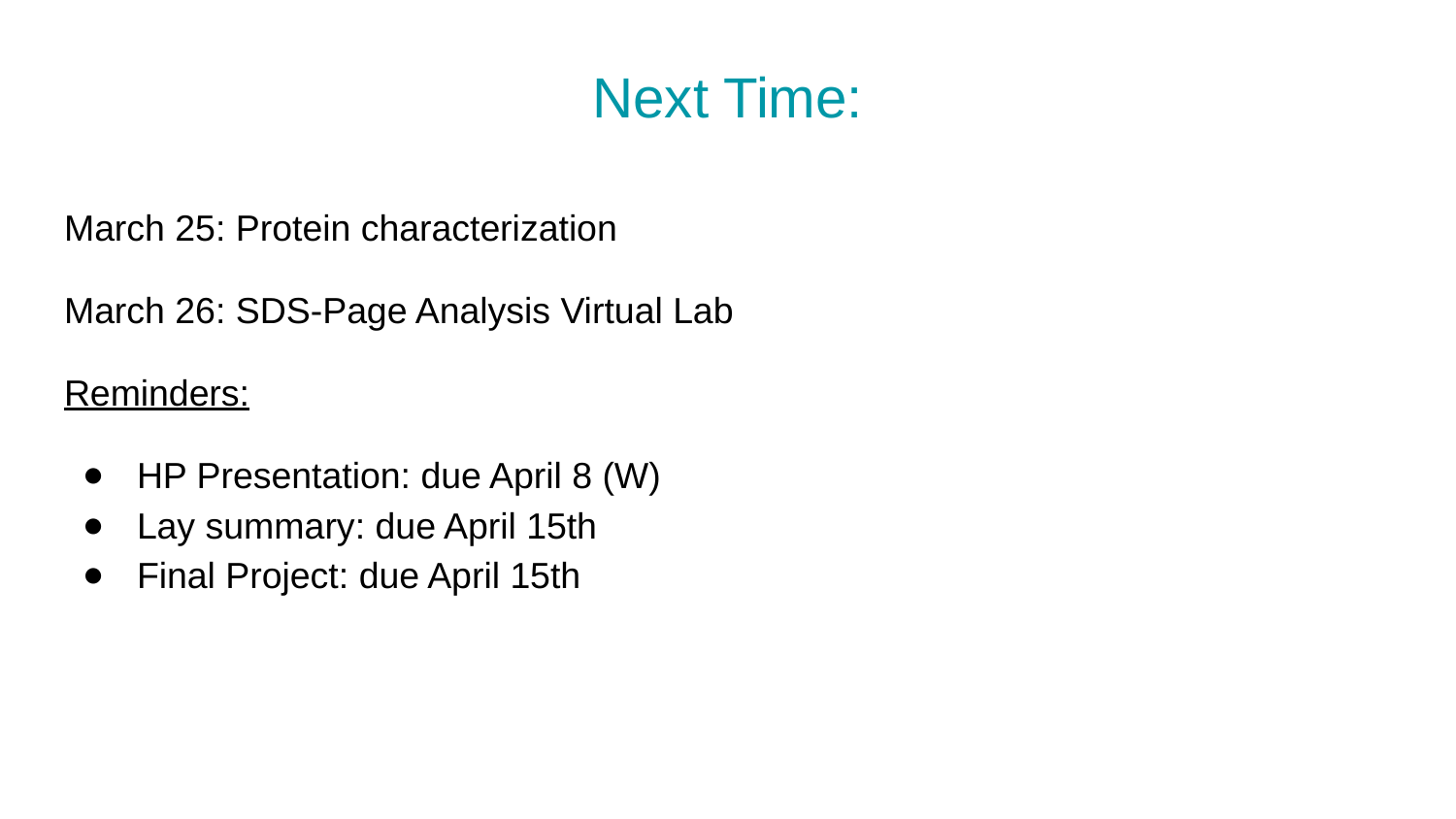

# Next Time:
March 25: Protein characterization
March 26: SDS-Page Analysis Virtual Lab
Reminders:
HP Presentation: due April 8 (W)
Lay summary: due April 15th
Final Project: due April 15th